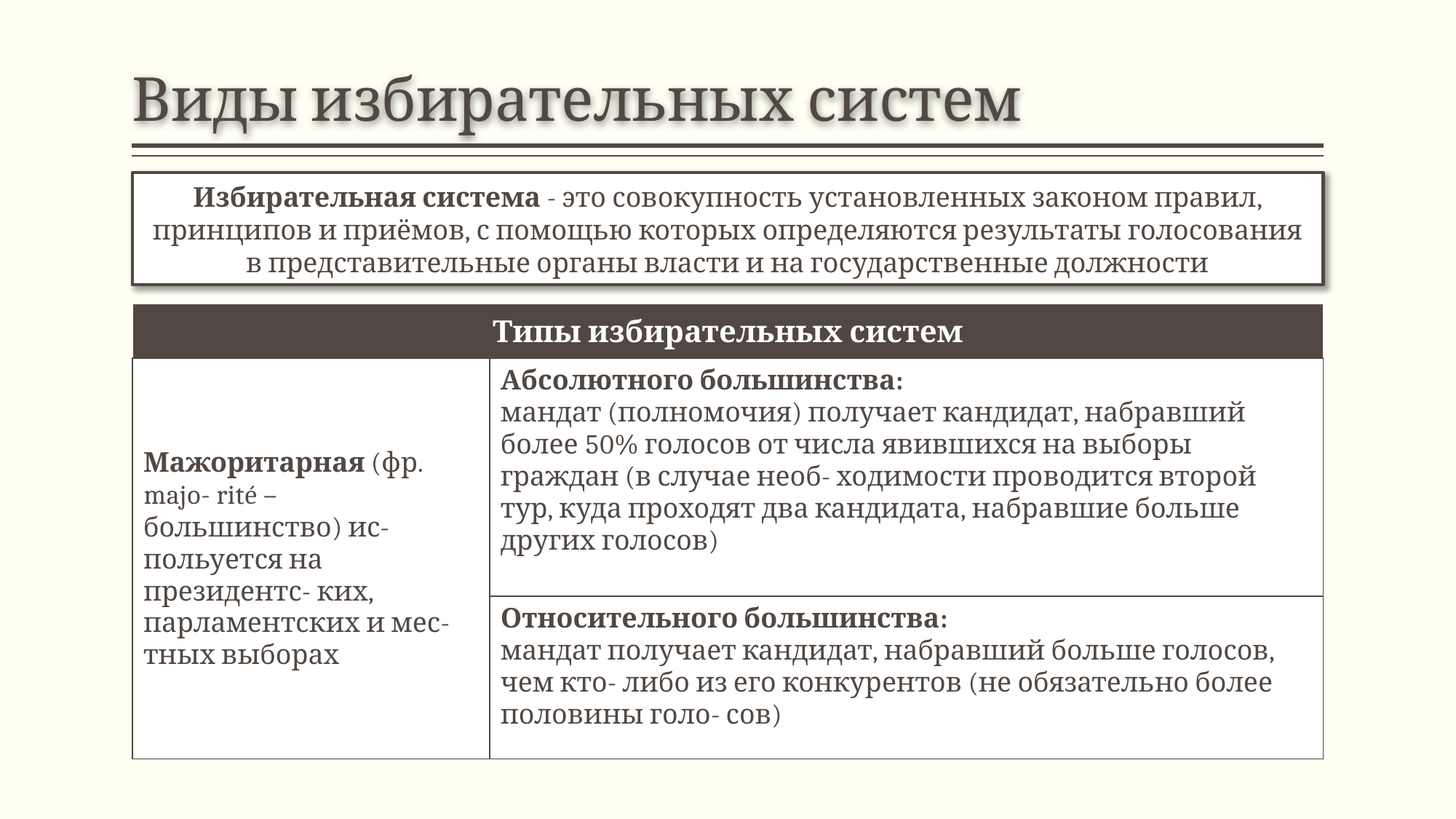

# Виды избирательных систем
Избирательная система - это совокупность установленных законом правил, принципов и приёмов, с помощью которых определяются результаты голосования в представительные органы власти и на государственные должности
| Типы избирательных систем |  |
| --- | --- |
| Мажоритарная (фр. majo- rité – большинство) ис- польуется на президентс- ких, парламентских и мес- тных выборах | Абсолютного большинства: мандат (полномочия) получает кандидат, набравший более 50% голосов от числа явившихся на выборы граждан (в случае необ- ходимости проводится второй тур, куда проходят два кандидата, набравшие больше других голосов) |
|  | Относительного большинства: мандат получает кандидат, набравший больше голосов, чем кто- либо из его конкурентов (не обязательно более половины голо- сов) |